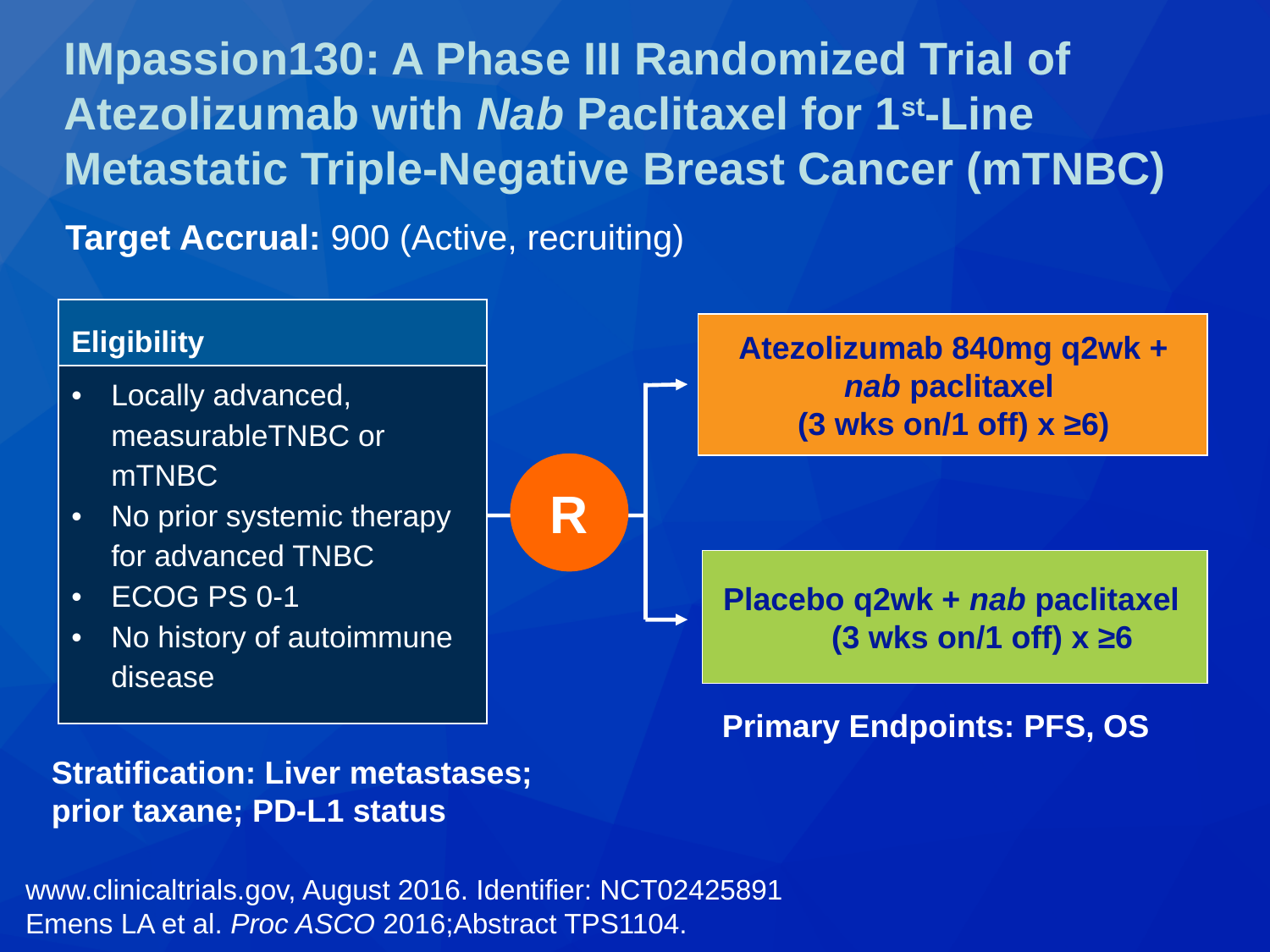

# IMpassion130: A Phase III Randomized Trial of Atezolizumab with Nab Paclitaxel for 1st-Line Metastatic Triple-Negative Breast Cancer (mTNBC)
Target Accrual: 900 (Active, recruiting)
| Eligibility |
| --- |
| Locally advanced, measurableTNBC or mTNBC No prior systemic therapy for advanced TNBC ECOG PS 0-1 No history of autoimmune disease |
Atezolizumab 840mg q2wk + nab paclitaxel
(3 wks on/1 off) x ≥6)

R

Placebo q2wk + nab paclitaxel
(3 wks on/1 off) x ≥6

Primary Endpoints: PFS, OS
Stratification: Liver metastases; prior taxane; PD-L1 status

www.clinicaltrials.gov, August 2016. Identifier: NCT02425891
Emens LA et al. Proc ASCO 2016;Abstract TPS1104.